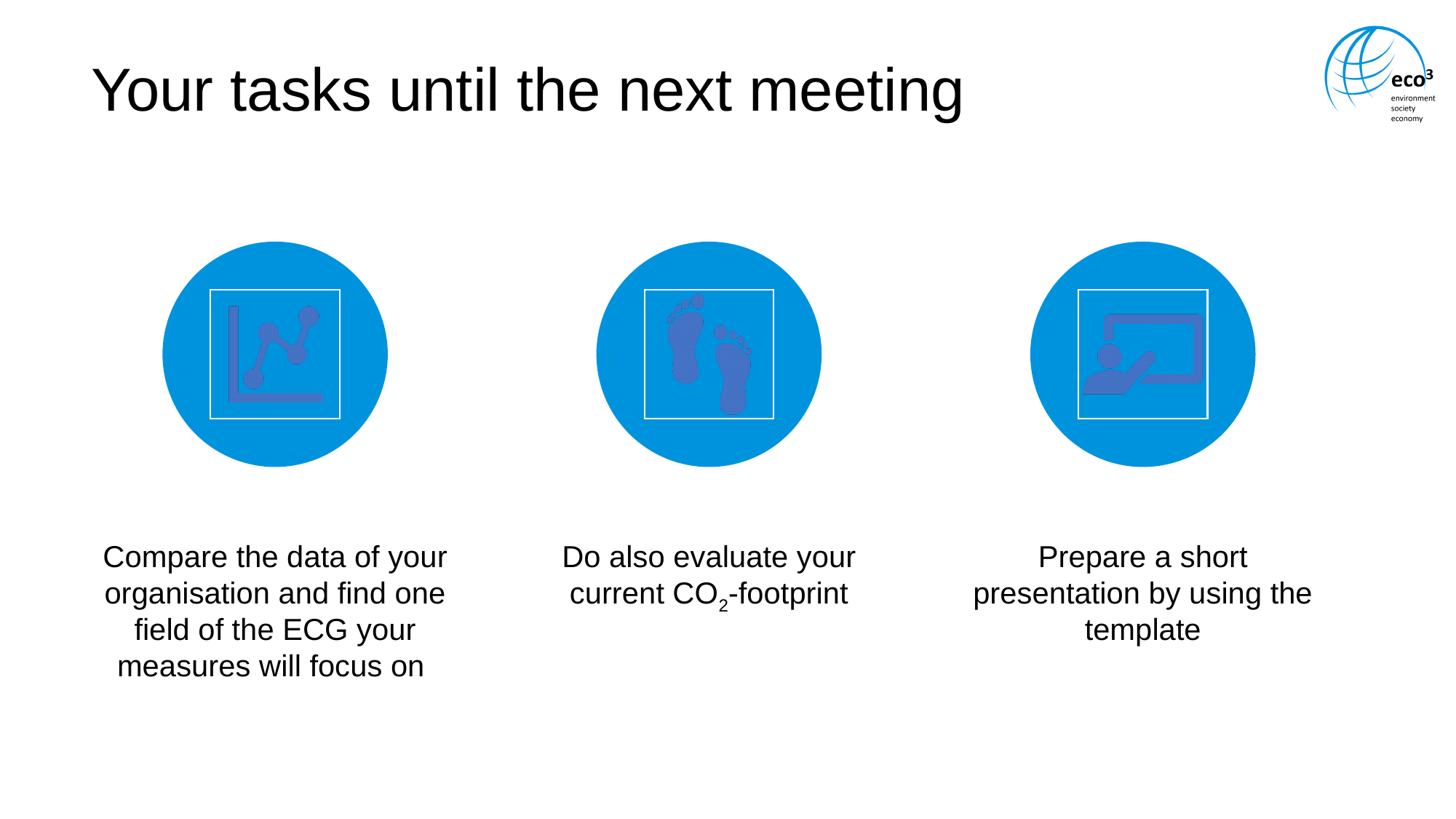

# Your tasks until the next meeting
Compare the data of your organisation and find one field of the ECG your measures will focus on
Do also evaluate your current CO2-footprint
Prepare a short presentation by using the template